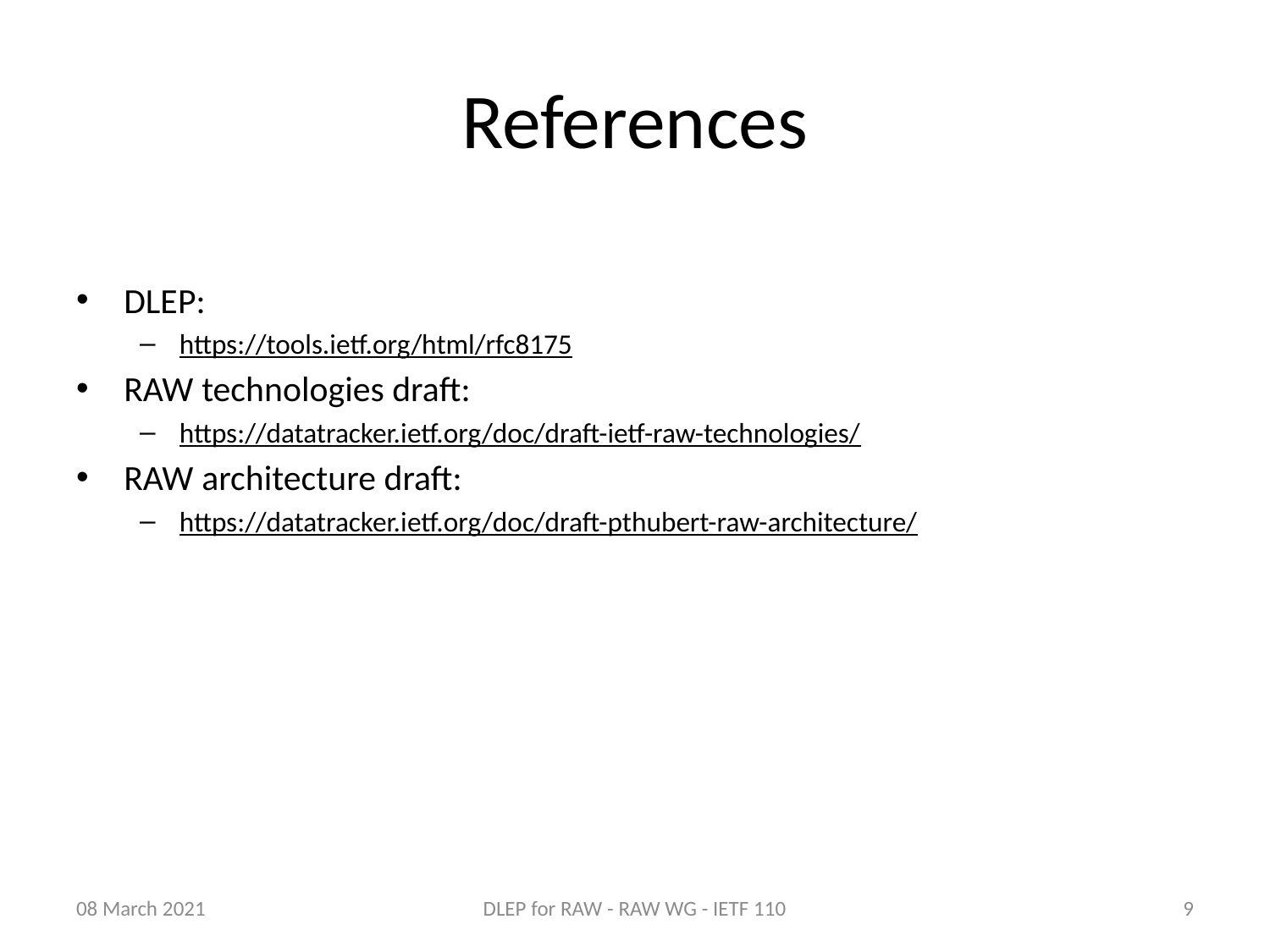

# References

DLEP:
https://tools.ietf.org/html/rfc8175
RAW technologies draft:
https://datatracker.ietf.org/doc/draft-ietf-raw-technologies/
RAW architecture draft:
https://datatracker.ietf.org/doc/draft-pthubert-raw-architecture/
08 March 2021
DLEP for RAW - RAW WG - IETF 110
9